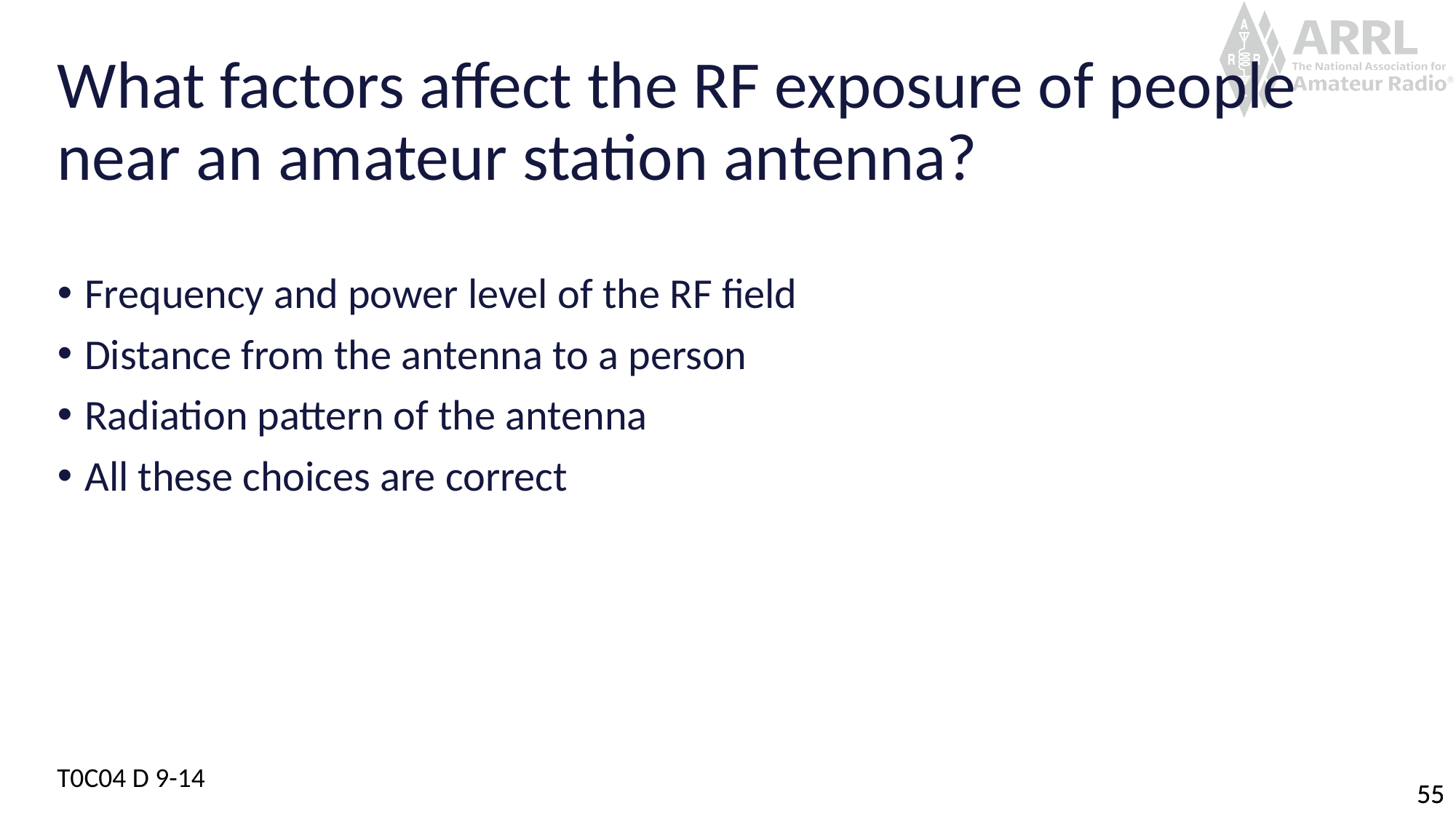

# What factors affect the RF exposure of people near an amateur station antenna?
Frequency and power level of the RF field
Distance from the antenna to a person
Radiation pattern of the antenna
All these choices are correct
T0C04 D 9-14